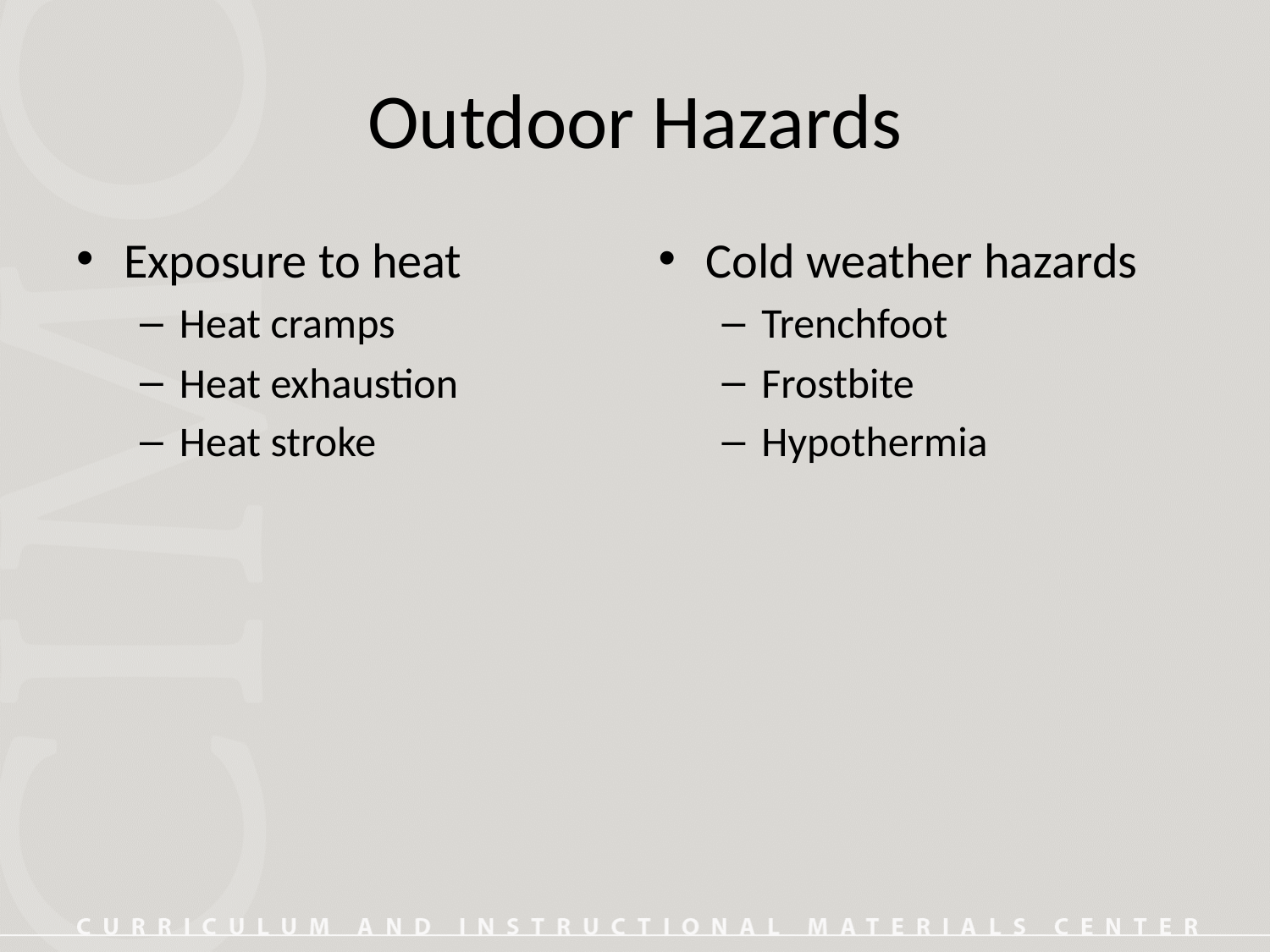

# Outdoor Hazards
Exposure to heat
Heat cramps
Heat exhaustion
Heat stroke
Cold weather hazards
Trenchfoot
Frostbite
Hypothermia